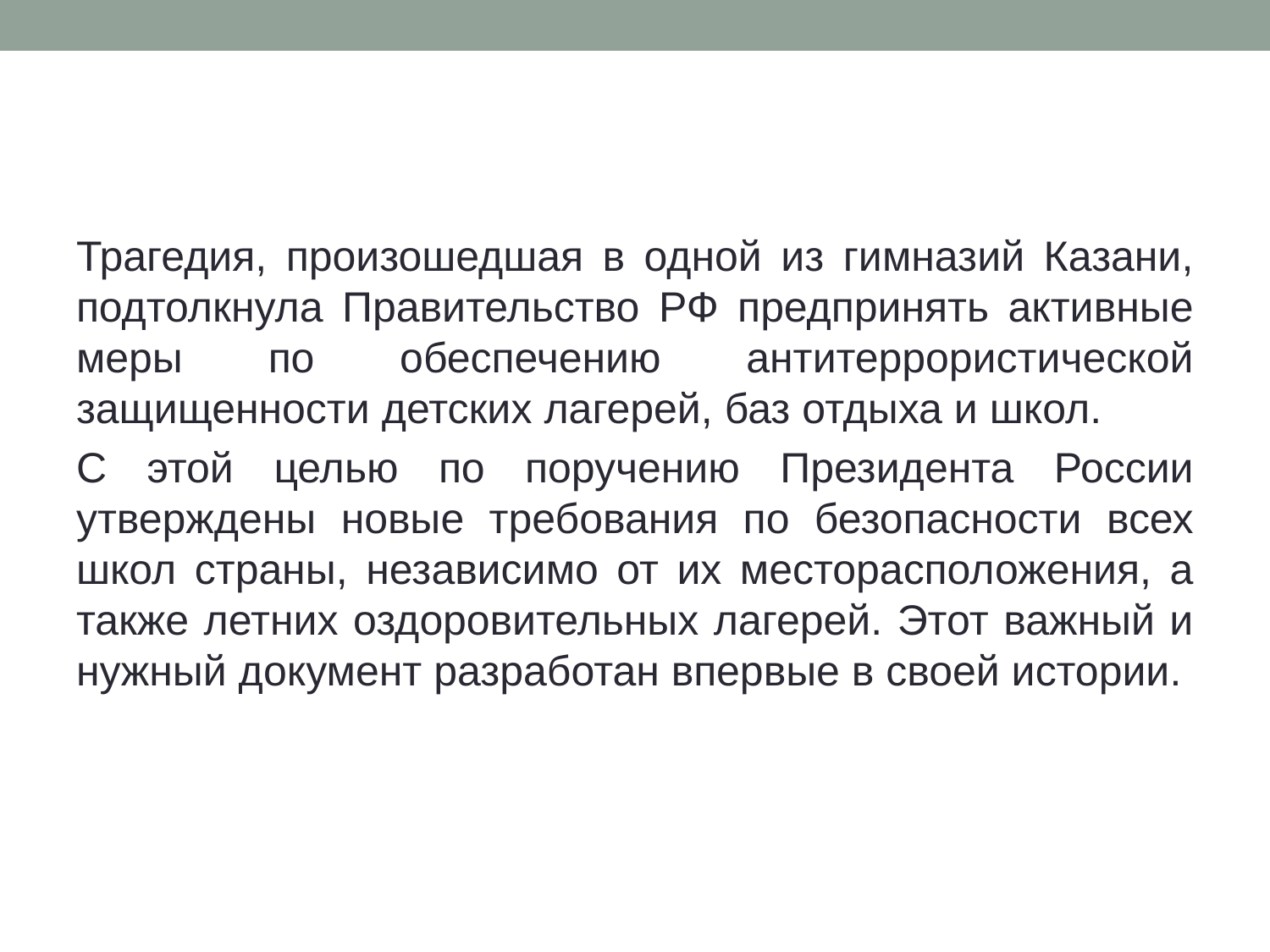

#
Трагедия, произошедшая в одной из гимназий Казани, подтолкнула Правительство РФ предпринять активные меры по обеспечению антитеррористической защищенности детских лагерей, баз отдыха и школ.
С этой целью по поручению Президента России утверждены новые требования по безопасности всех школ страны, независимо от их месторасположения, а также летних оздоровительных лагерей. Этот важный и нужный документ разработан впервые в своей истории.